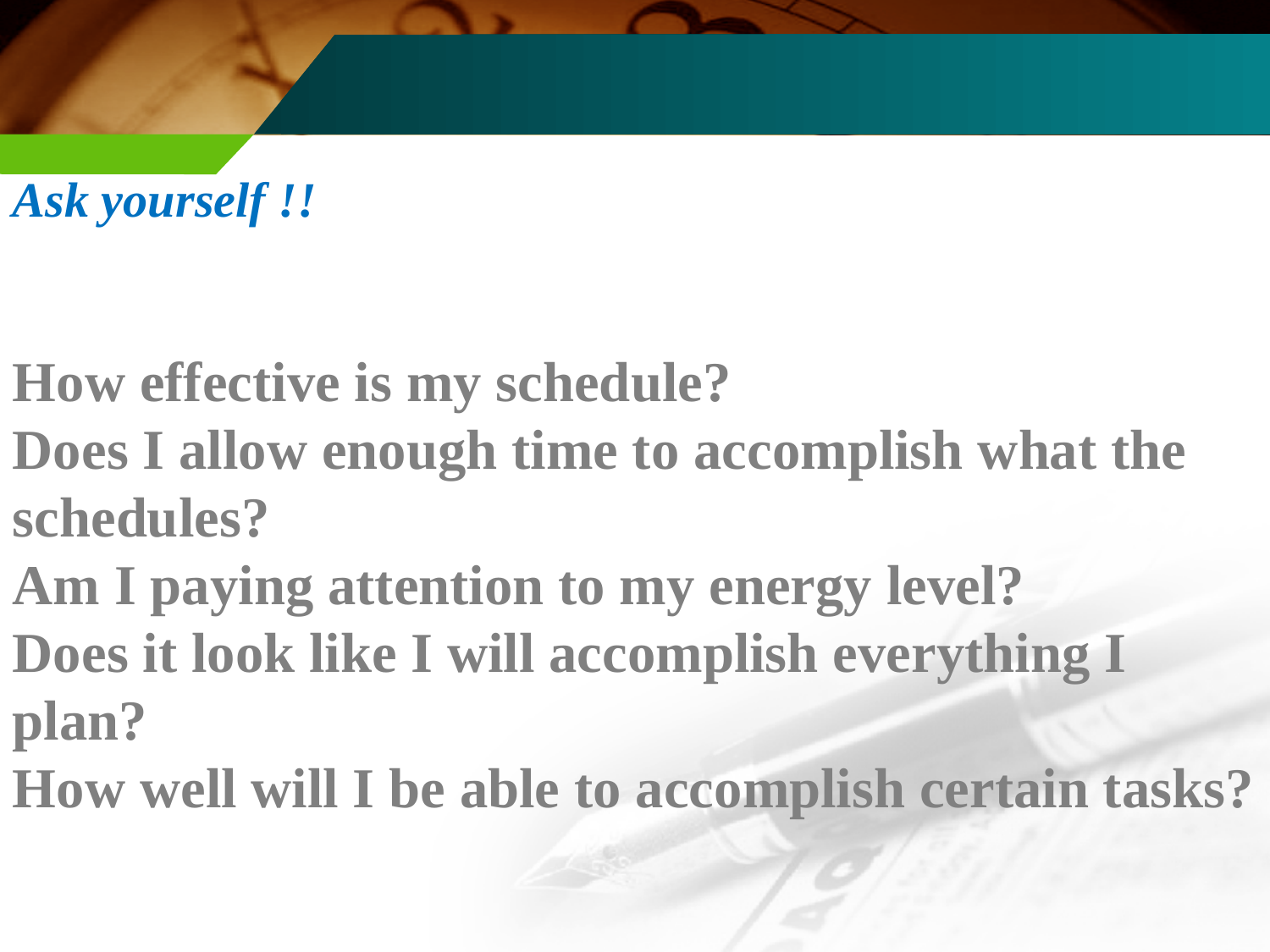

Ask yourself !!

How effective is my schedule?
Does I allow enough time to accomplish what the schedules?
Am I paying attention to my energy level?
Does it look like I will accomplish everything I plan?
How well will I be able to accomplish certain tasks?